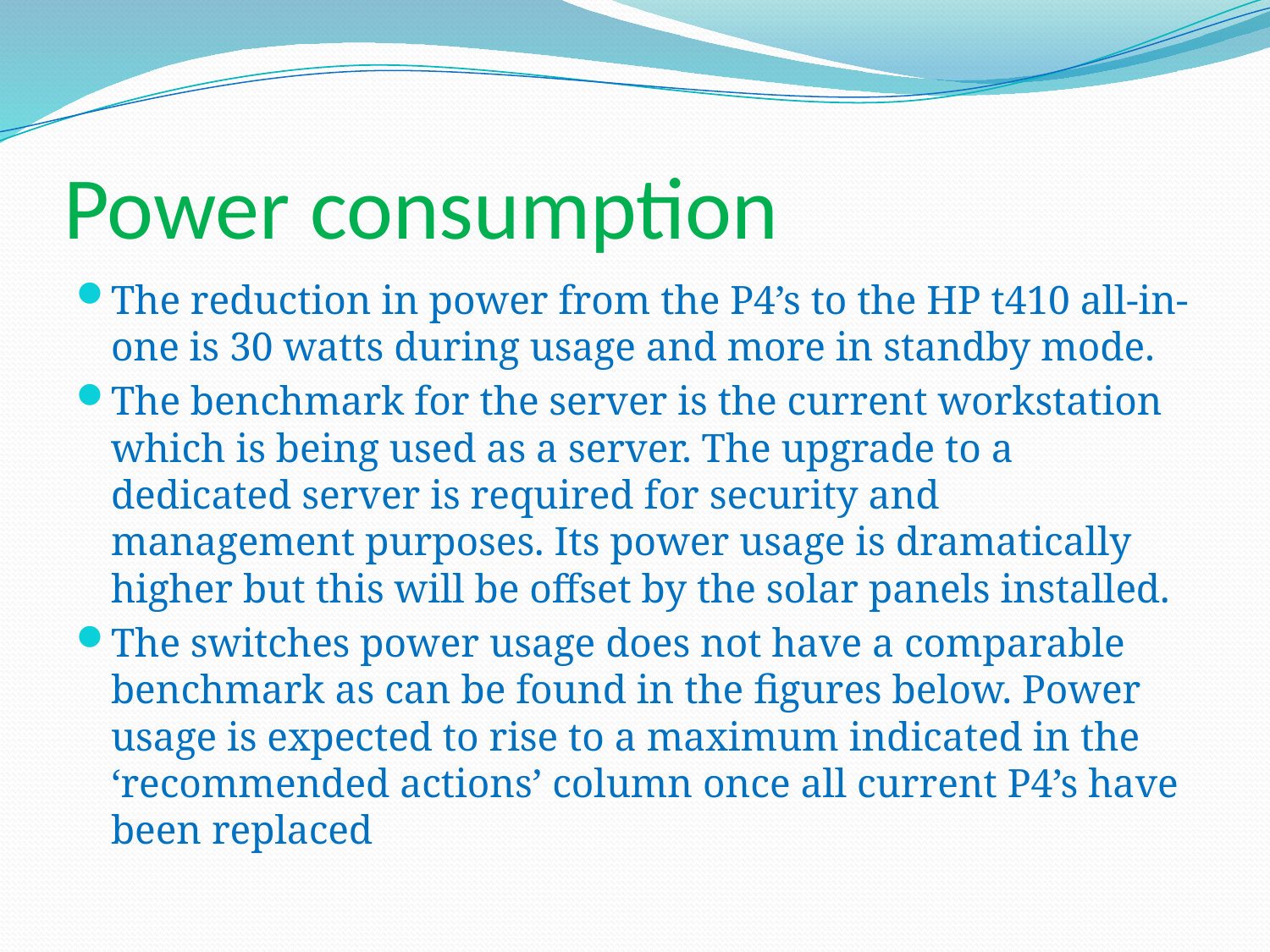

# Power consumption
The reduction in power from the P4’s to the HP t410 all-in-one is 30 watts during usage and more in standby mode.
The benchmark for the server is the current workstation which is being used as a server. The upgrade to a dedicated server is required for security and management purposes. Its power usage is dramatically higher but this will be offset by the solar panels installed.
The switches power usage does not have a comparable benchmark as can be found in the figures below. Power usage is expected to rise to a maximum indicated in the ‘recommended actions’ column once all current P4’s have been replaced